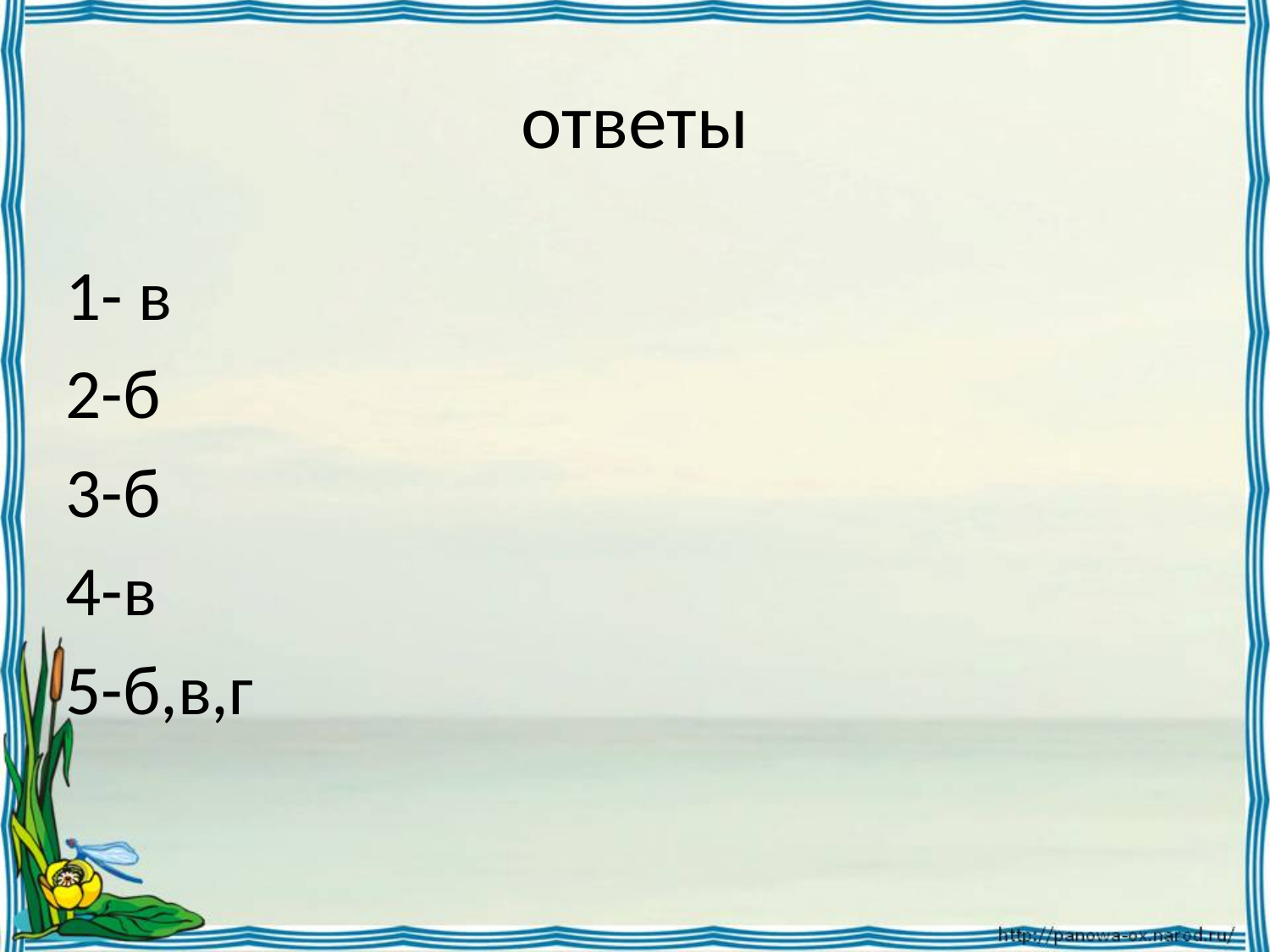

# ответы
1- в
2-б
3-б
4-в
5-б,в,г